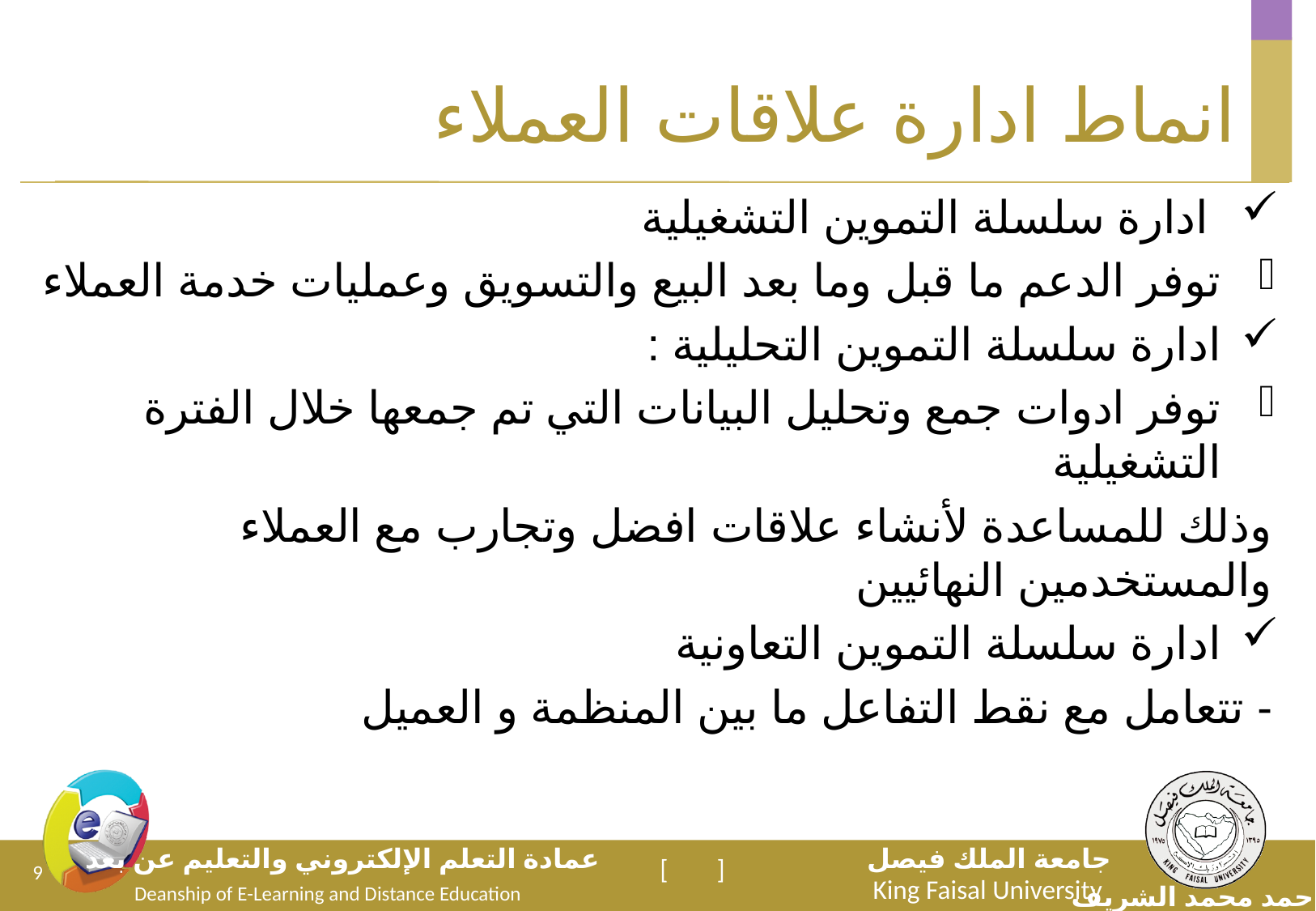

# انماط ادارة علاقات العملاء
 ادارة سلسلة التموين التشغيلية
توفر الدعم ما قبل وما بعد البيع والتسويق وعمليات خدمة العملاء
ادارة سلسلة التموين التحليلية :
توفر ادوات جمع وتحليل البيانات التي تم جمعها خلال الفترة التشغيلية
وذلك للمساعدة لأنشاء علاقات افضل وتجارب مع العملاء والمستخدمين النهائيين
ادارة سلسلة التموين التعاونية
- تتعامل مع نقط التفاعل ما بين المنظمة و العميل

9